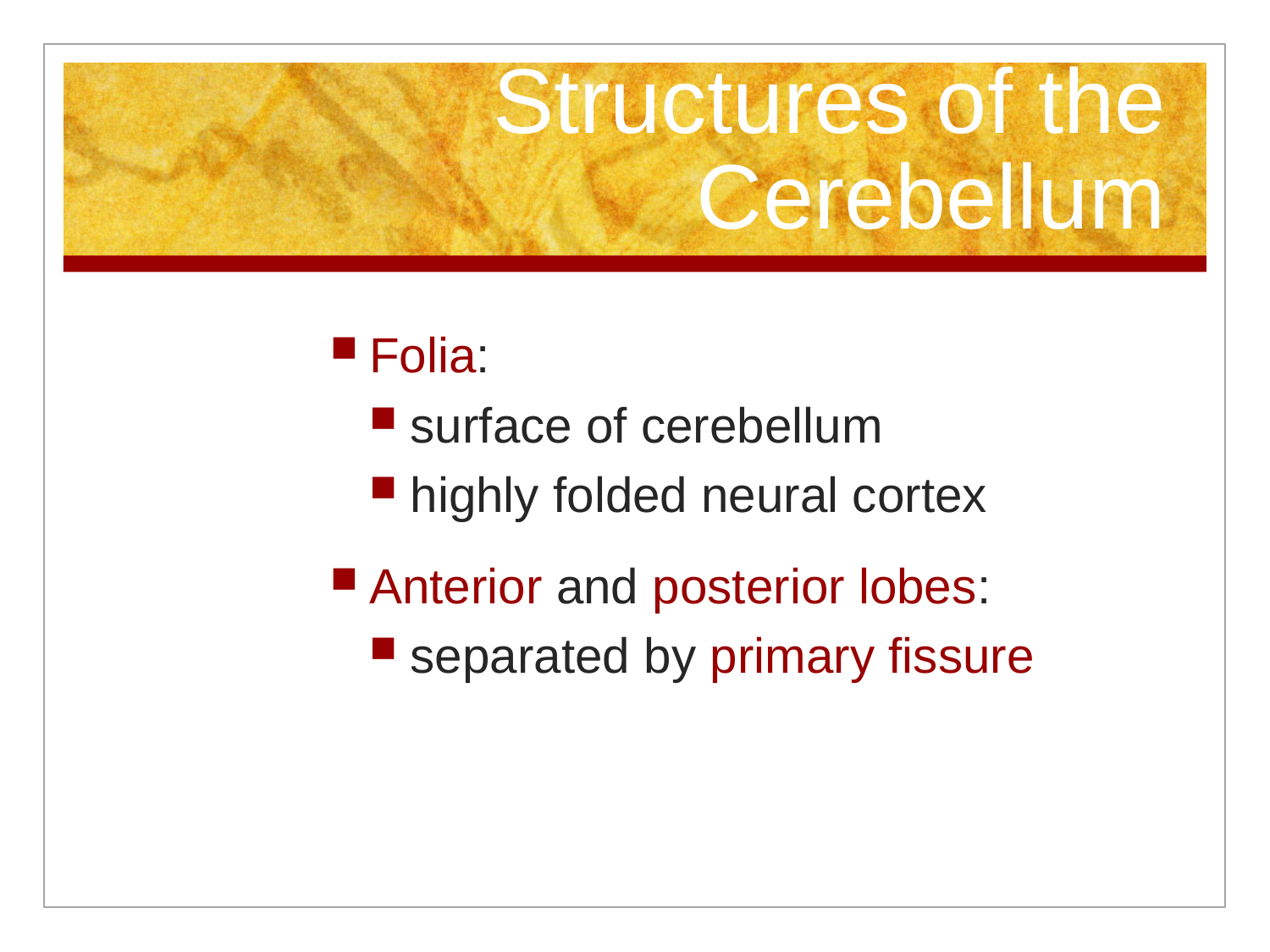

# Structures of the Cerebellum
Folia:
surface of cerebellum
highly folded neural cortex
Anterior and posterior lobes:
separated by primary fissure